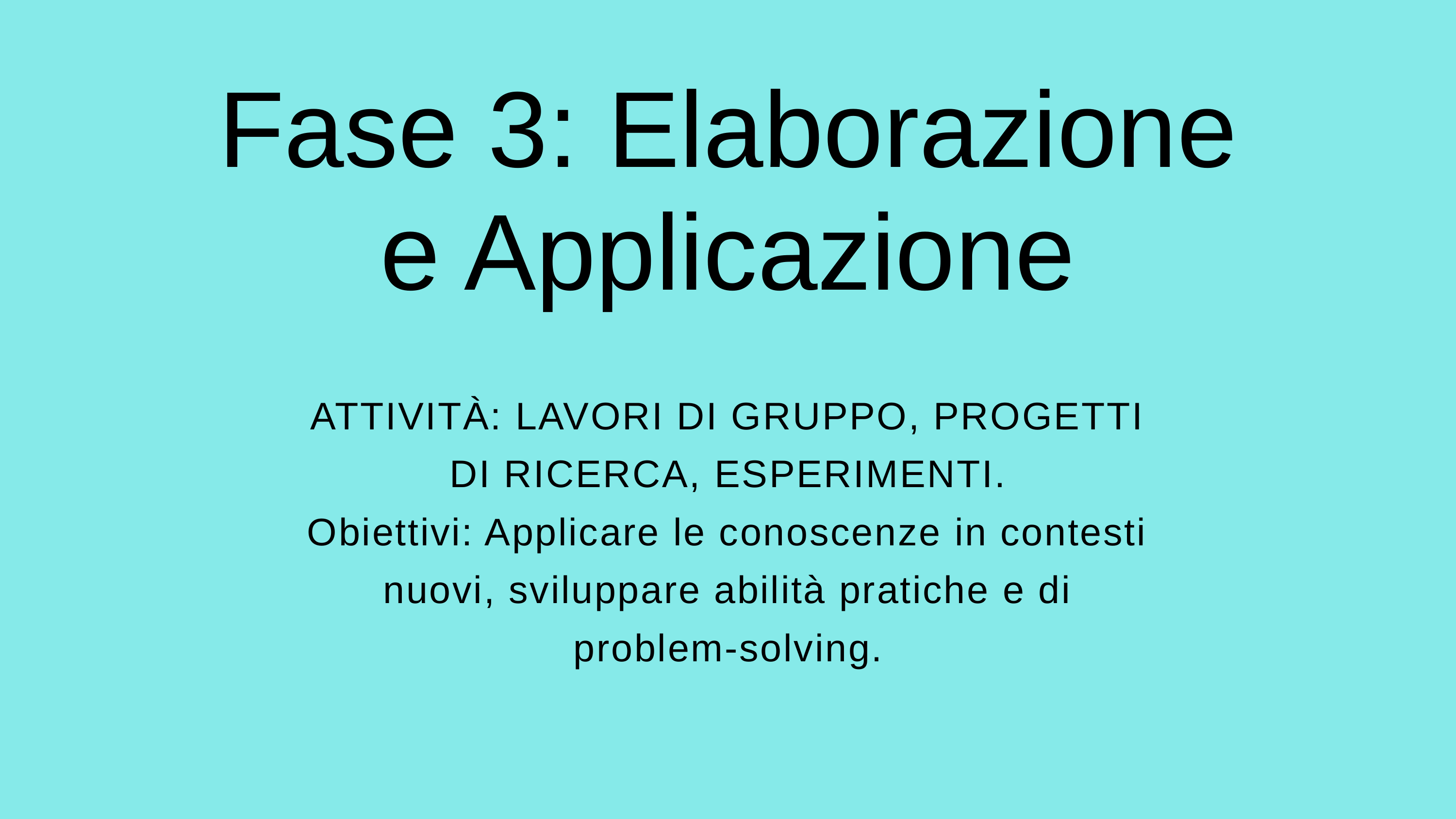

Fase 3: Elaborazione e Applicazione
ATTIVITÀ: LAVORI DI GRUPPO, PROGETTI DI RICERCA, ESPERIMENTI.
Obiettivi: Applicare le conoscenze in contesti nuovi, sviluppare abilità pratiche e di problem-solving.